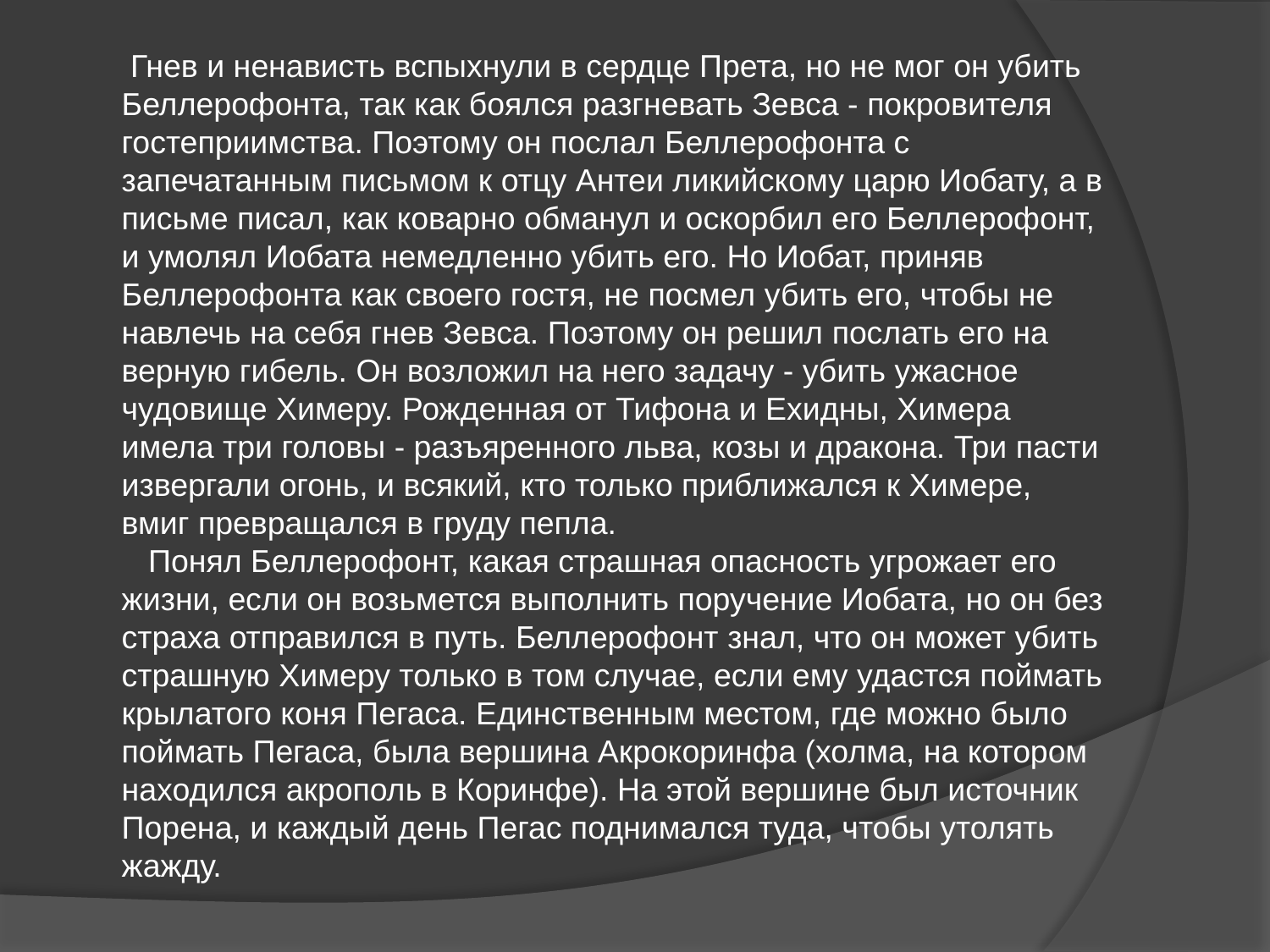

Гнев и ненависть вспыхнули в сердце Прета, но не мог он убить Беллерофонта, так как боялся разгневать Зевса - покровителя гостеприимства. Поэтому он послал Беллерофонта с запечатанным письмом к отцу Антеи ликийскому царю Иобату, а в письме писал, как коварно обманул и оскорбил его Беллерофонт, и умолял Иобата немедленно убить его. Но Иобат, приняв Беллерофонта как своего гостя, не посмел убить его, чтобы не навлечь на себя гнев Зевса. Поэтому он решил послать его на верную гибель. Он возложил на него задачу - убить ужасное чудовище Химеру. Рожденная от Тифона и Ехидны, Химера имела три головы - разъяренного льва, козы и дракона. Три пасти извергали огонь, и всякий, кто только приближался к Химере, вмиг превращался в груду пепла.
   Понял Беллерофонт, какая страшная опасность угрожает его жизни, если он возьмется выполнить поручение Иобата, но он без страха отправился в путь. Беллерофонт знал, что он может убить страшную Химеру только в том случае, если ему удастся поймать крылатого коня Пегаса. Единственным местом, где можно было поймать Пегаса, была вершина Акрокоринфа (холма, на котором находился акрополь в Коринфе). На этой вершине был источник Порена, и каждый день Пегас поднимался туда, чтобы утолять жажду.